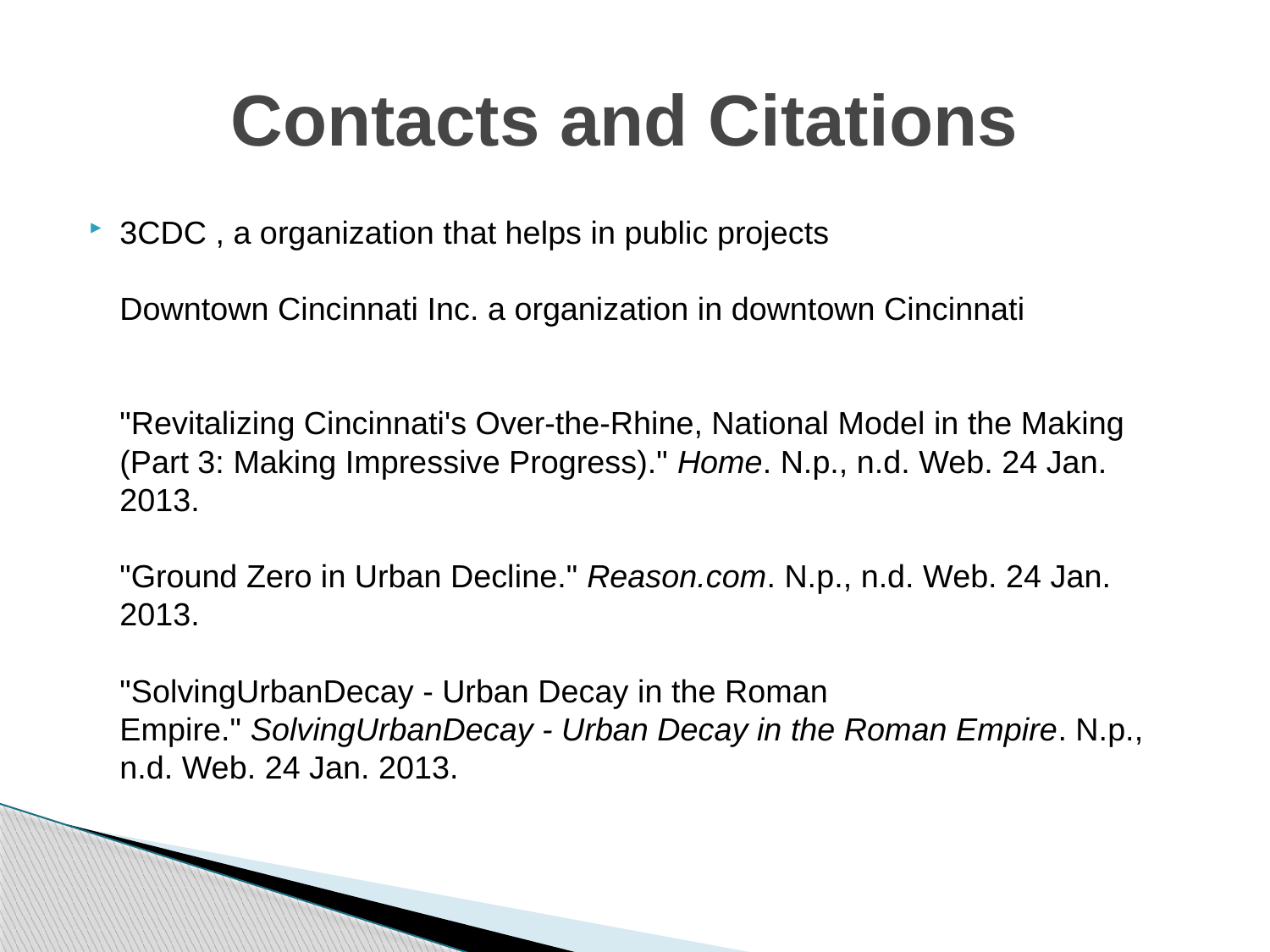

# Contacts and Citations
3CDC , a organization that helps in public projects
Downtown Cincinnati Inc. a organization in downtown Cincinnati 
"Revitalizing Cincinnati's Over-the-Rhine, National Model in the Making (Part 3: Making Impressive Progress)." Home. N.p., n.d. Web. 24 Jan. 2013.
"Ground Zero in Urban Decline." Reason.com. N.p., n.d. Web. 24 Jan. 2013.
"SolvingUrbanDecay - Urban Decay in the Roman Empire." SolvingUrbanDecay - Urban Decay in the Roman Empire. N.p., n.d. Web. 24 Jan. 2013.